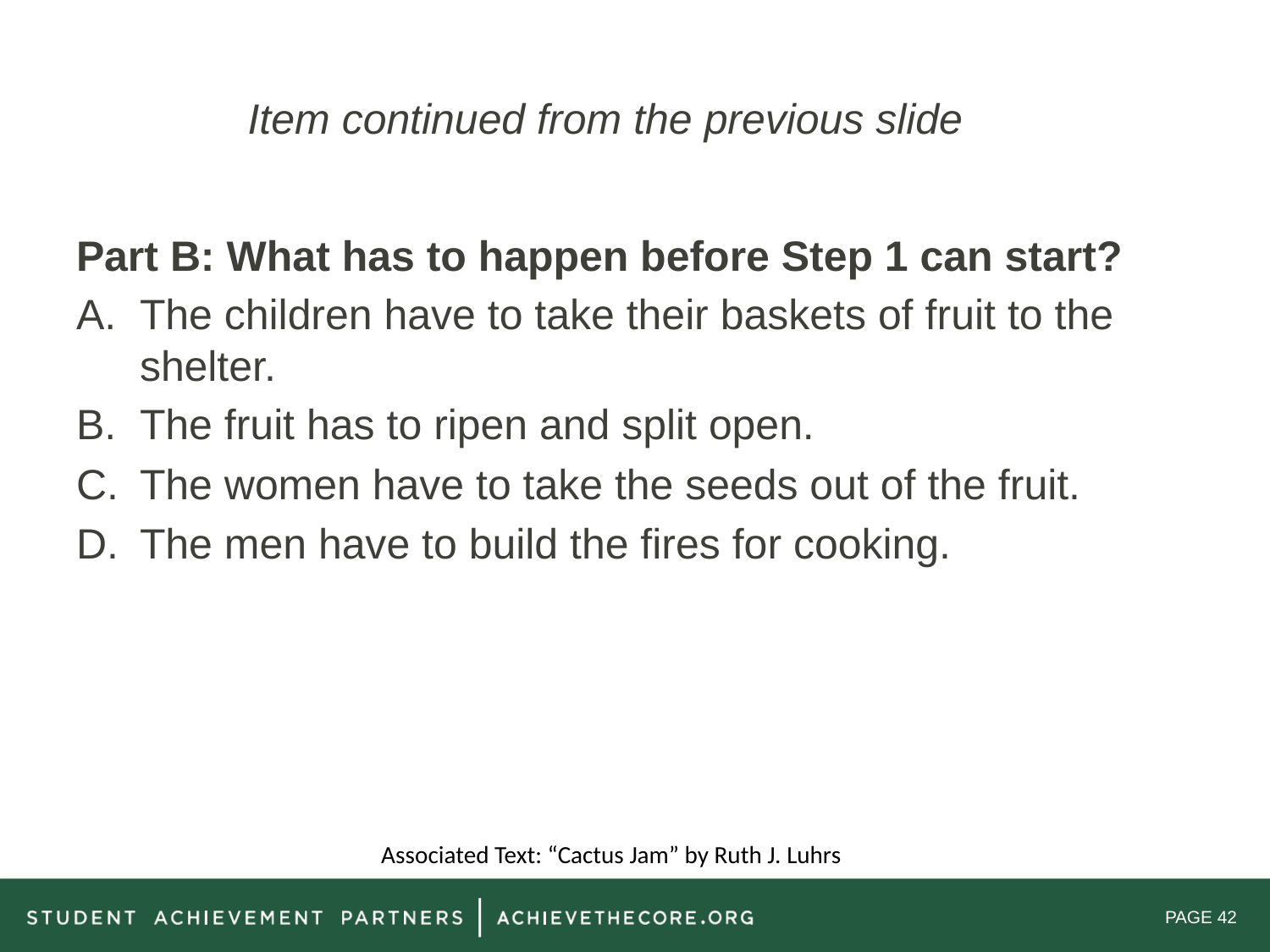

# Item continued from the previous slide
Part B: What has to happen before Step 1 can start?
The children have to take their baskets of fruit to the shelter.
The fruit has to ripen and split open.
The women have to take the seeds out of the fruit.
The men have to build the fires for cooking.
Associated Text: “Cactus Jam” by Ruth J. Luhrs